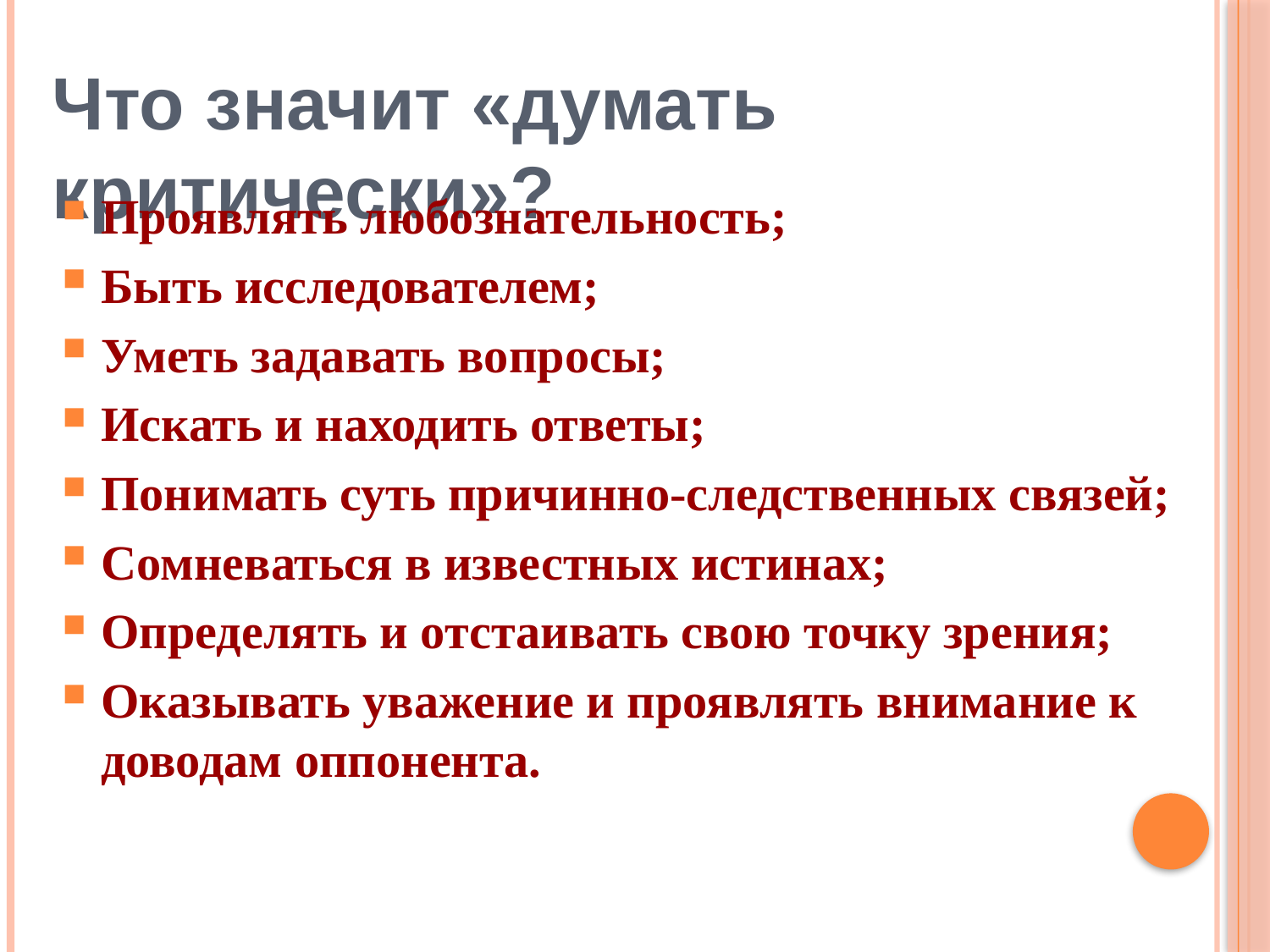

Что значит «думать критически»?
Проявлять любознательность;
Быть исследователем;
Уметь задавать вопросы;
Искать и находить ответы;
Понимать суть причинно-следственных связей;
Сомневаться в известных истинах;
Определять и отстаивать свою точку зрения;
Оказывать уважение и проявлять внимание к доводам оппонента.